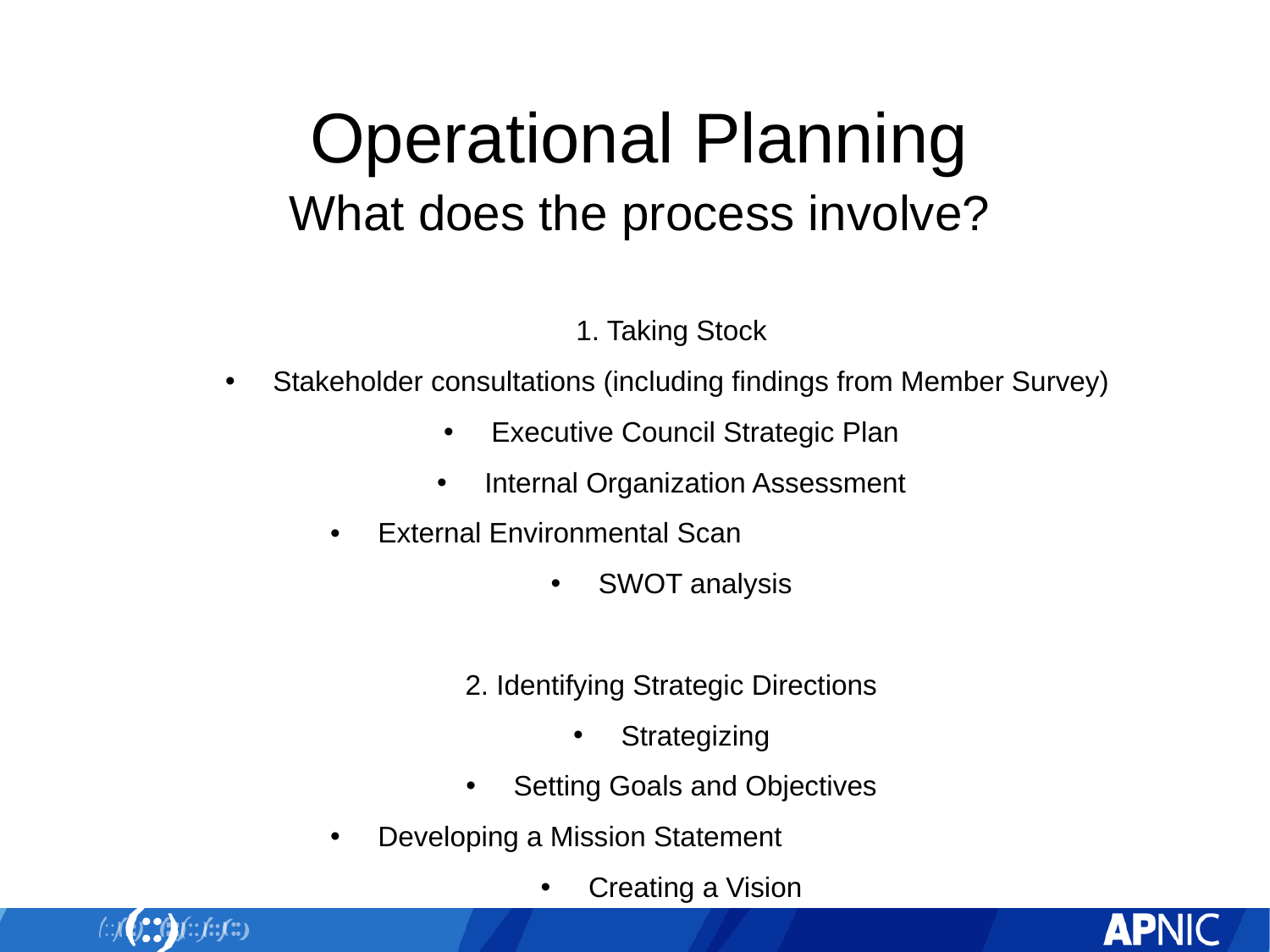

# Operational Planning
What does the process involve?

1. Taking Stock
Stakeholder consultations (including findings from Member Survey)
Executive Council Strategic Plan
Internal Organization Assessment
External Environmental Scan
SWOT analysis

2. Identifying Strategic Directions
Strategizing
Setting Goals and Objectives
Developing a Mission Statement
Creating a Vision